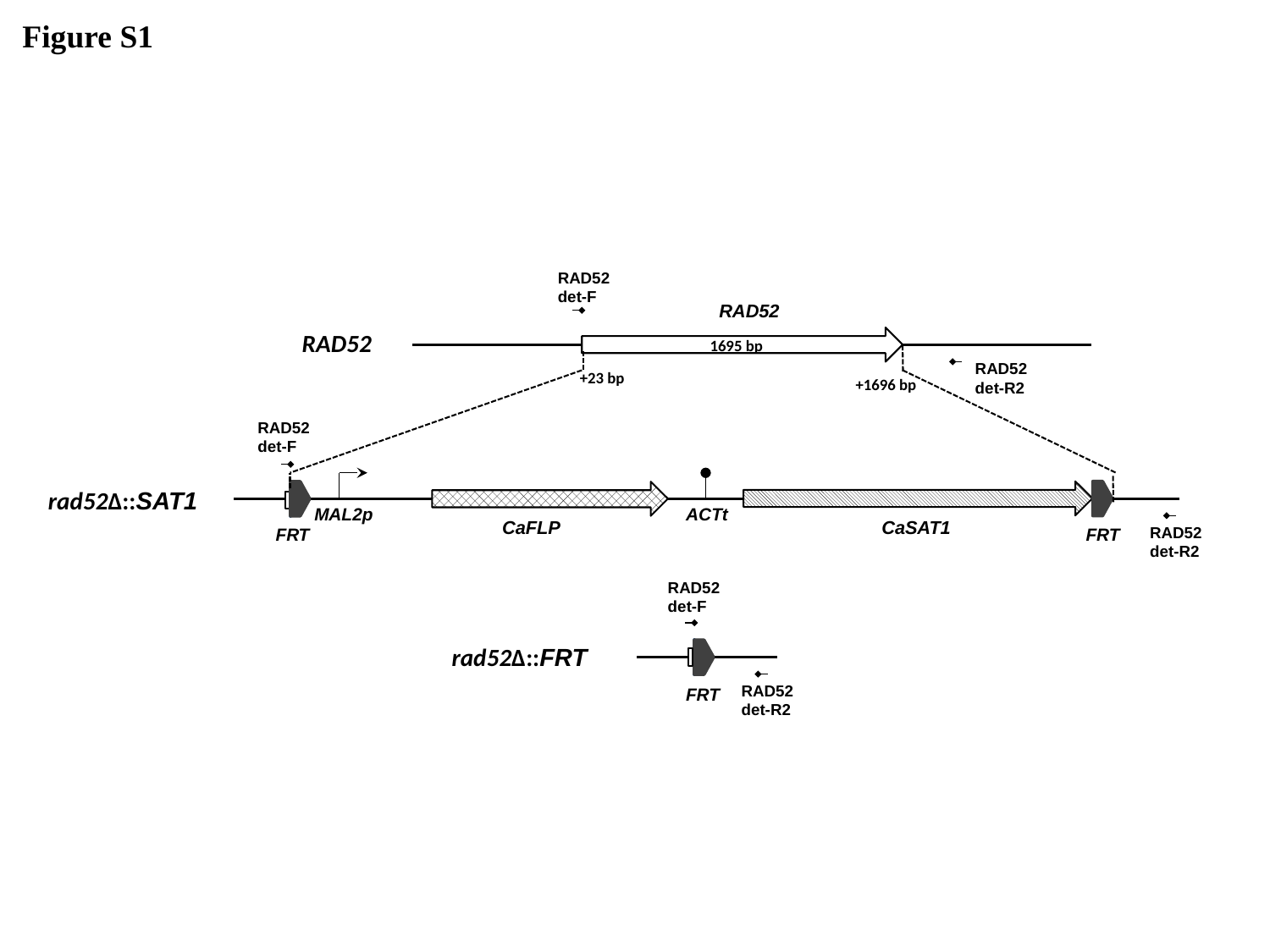

Figure S1
RAD52
det-F
RAD52
RAD52

1695 bp
RAD52
det-R2
+23 bp
+1696 bp
RAD52
det-F
rad52∆::SAT1

MAL2p
ACTt
CaFLP
CaSAT1
RAD52
det-R2
FRT
FRT
RAD52
det-F
rad52∆::FRT

RAD52
det-R2
FRT